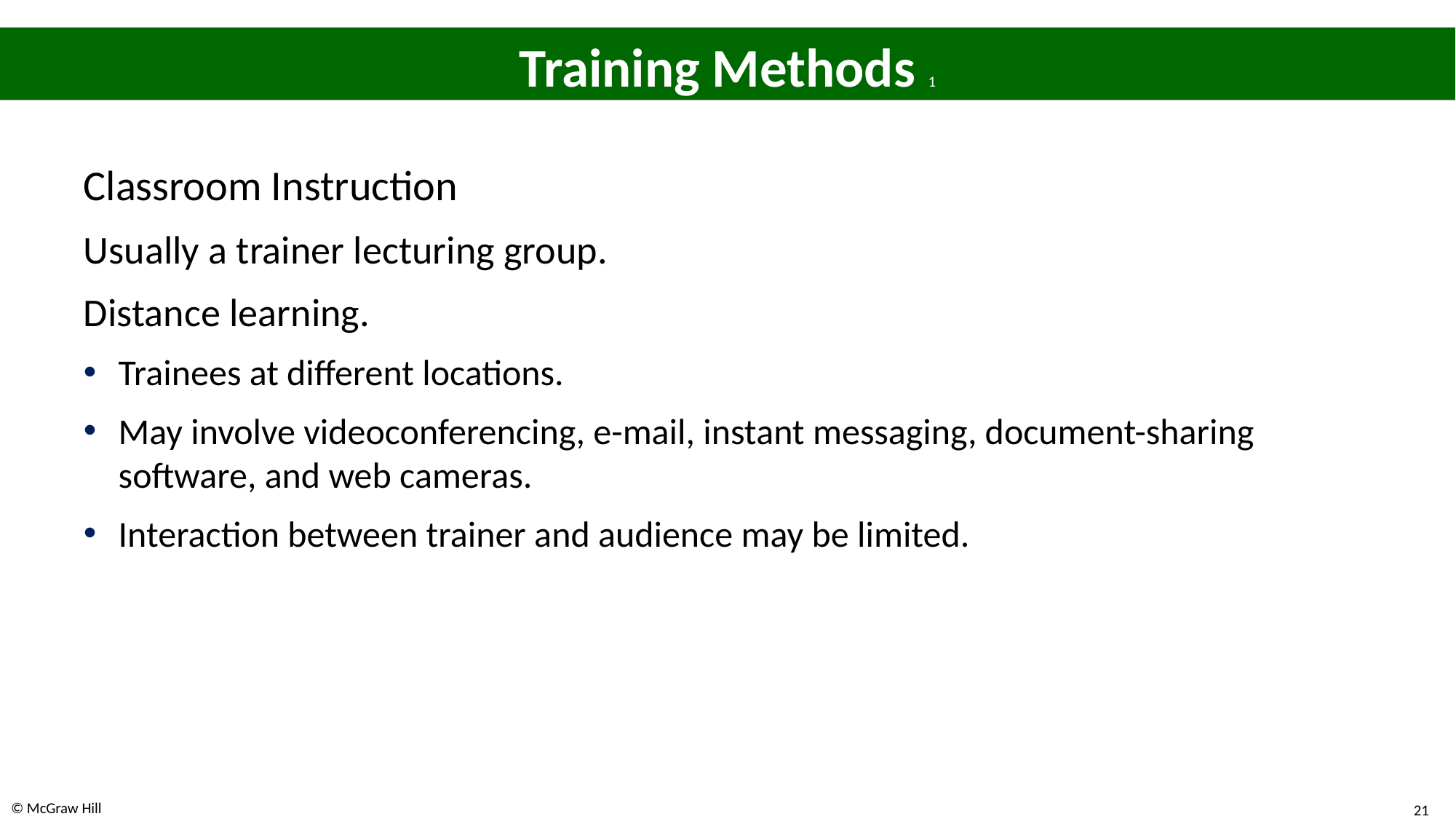

# Training Methods 1
Classroom Instruction
Usually a trainer lecturing group.
Distance learning.
Trainees at different locations.
May involve videoconferencing, e-mail, instant messaging, document-sharing software, and web cameras.
Interaction between trainer and audience may be limited.